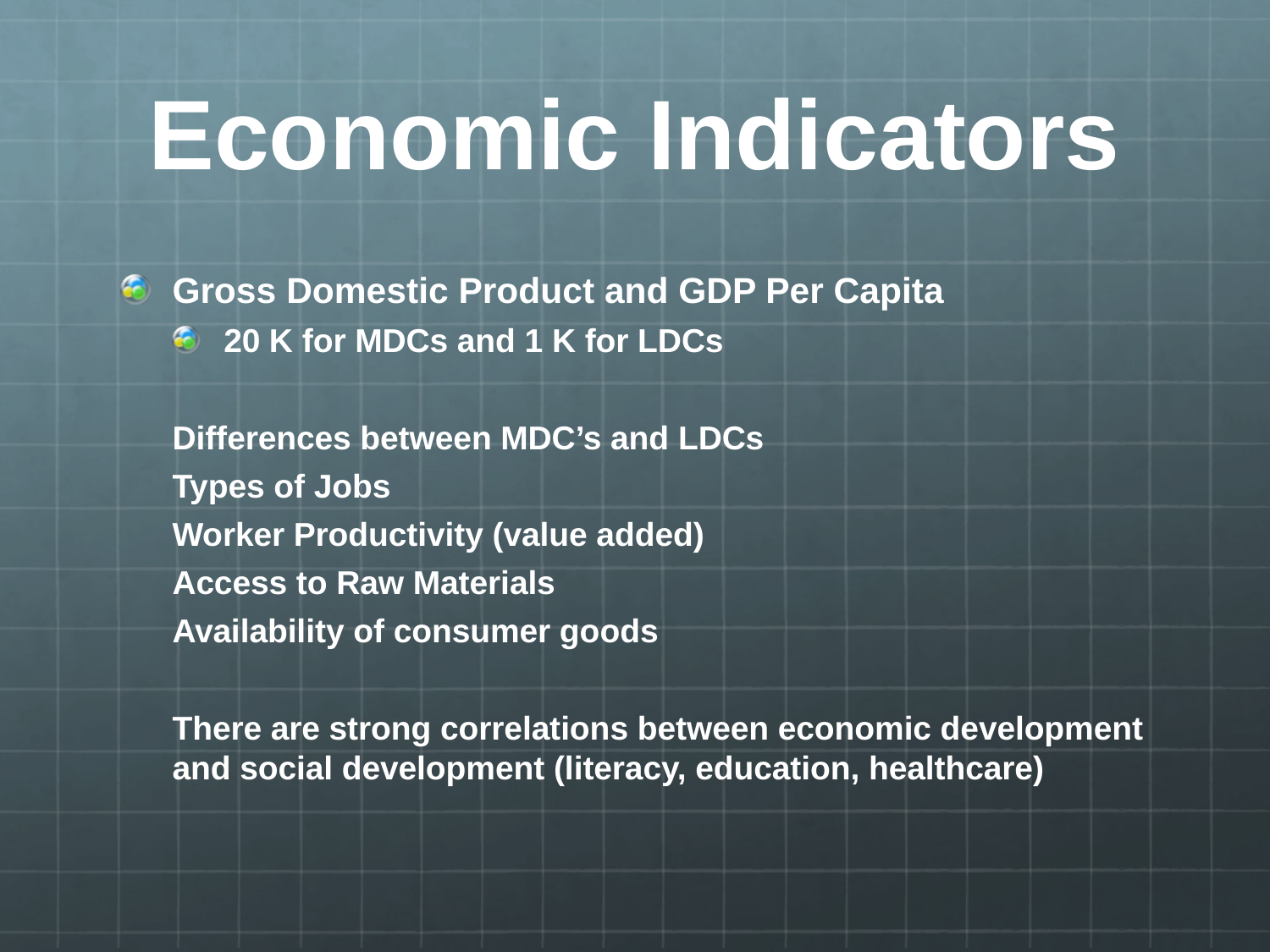

# Economic Indicators
Gross Domestic Product and GDP Per Capita
20 K for MDCs and 1 K for LDCs

Differences between MDC’s and LDCs
	Types of Jobs
	Worker Productivity (value added)
	Access to Raw Materials
	Availability of consumer goods

There are strong correlations between economic development and social development (literacy, education, healthcare)